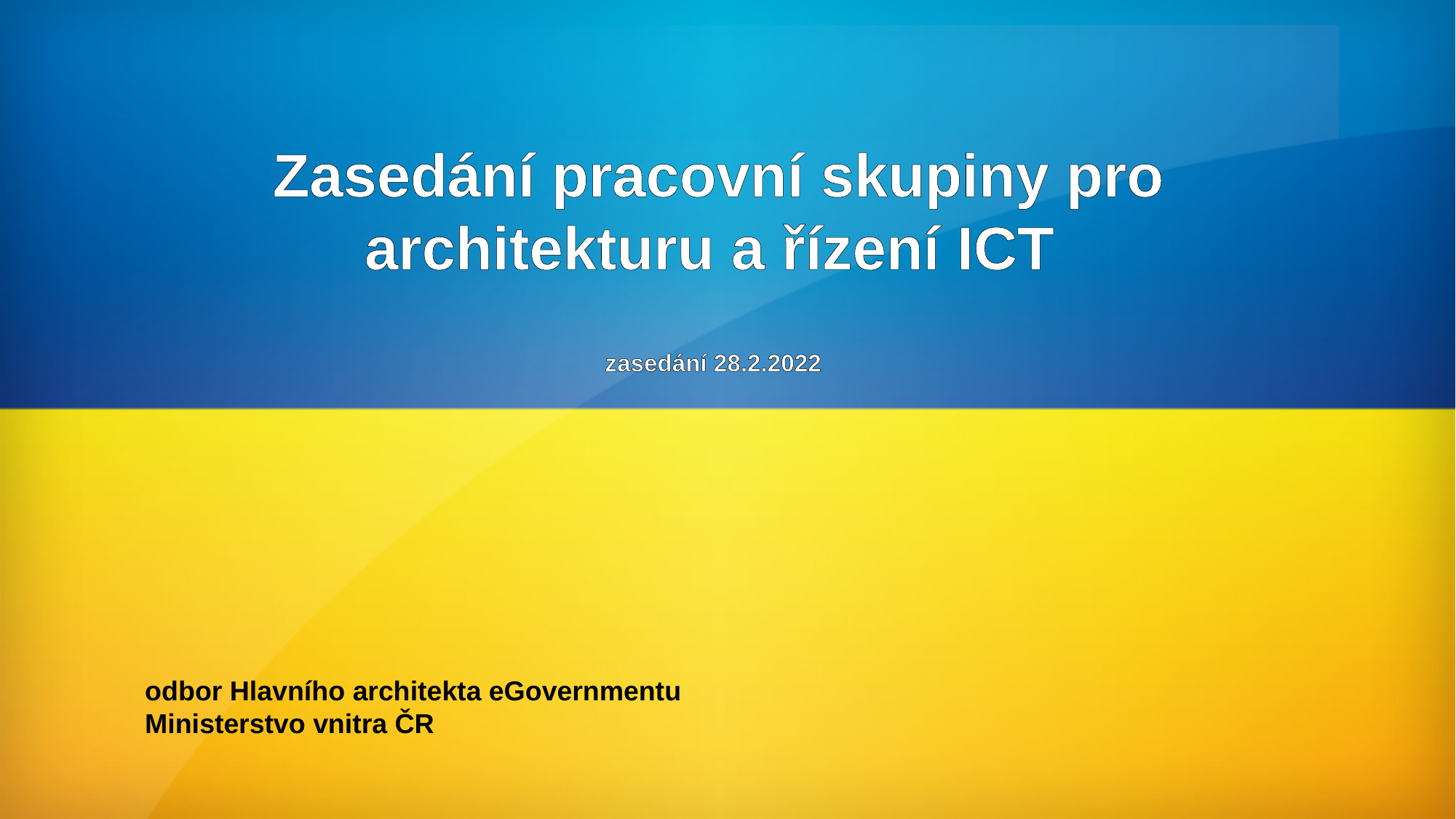

Zasedání pracovní skupiny pro architekturu a řízení ICT
 zasedání 28.2.2022
odbor Hlavního architekta eGovernmentu
Ministerstvo vnitra ČR